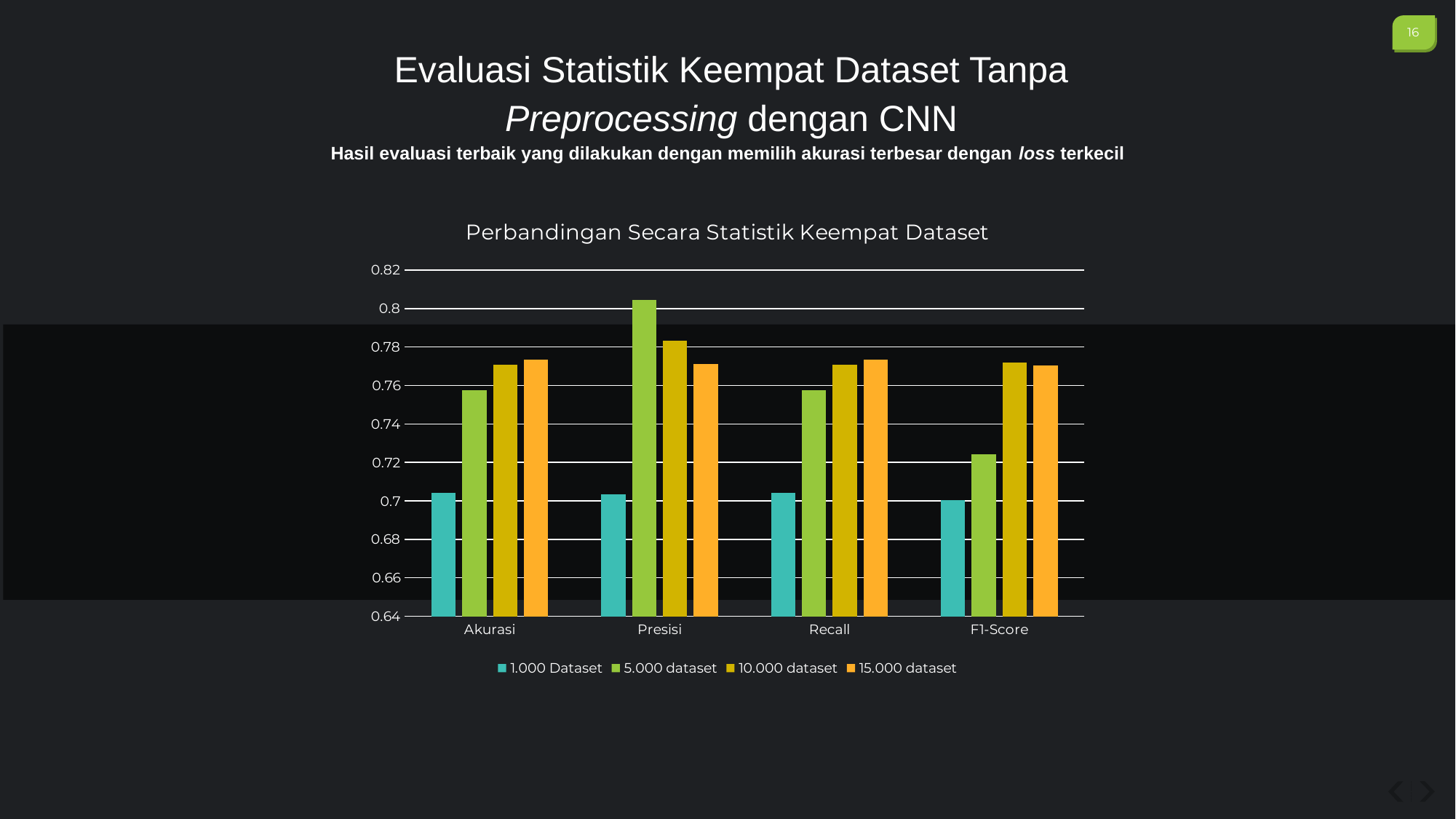

Evaluasi Statistik Keempat Dataset Tanpa Preprocessing dengan CNN
Hasil evaluasi terbaik yang dilakukan dengan memilih akurasi terbesar dengan loss terkecil

### Chart: Perbandingan Secara Statistik Keempat Dataset

| Category | 1.000 Dataset | 5.000 dataset | 10.000 dataset | 15.000 dataset |
|---|---|---|---|---|
| Akurasi | 0.704 | 0.7576 | 0.7708 | 0.7733 |
| Presisi | 0.703244 | 0.804583 | 0.783178 | 0.771102 |
| Recall | 0.704 | 0.7576 | 0.7708 | 0.773333 |
| F1-Score | 0.700518 | 0.7244 | 0.772007 | 0.770277 |